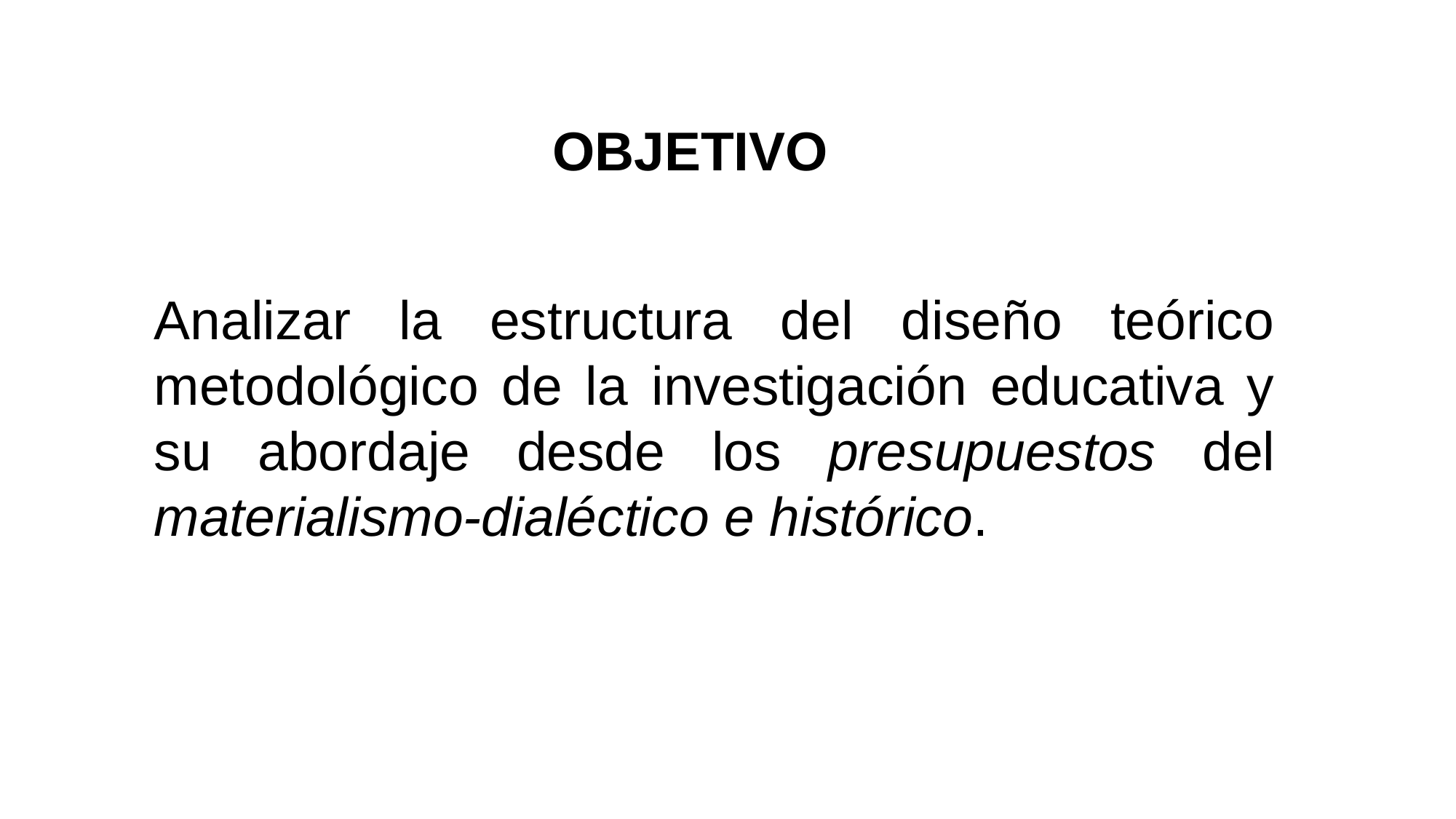

OBJETIVO
Analizar la estructura del diseño teórico metodológico de la investigación educativa y su abordaje desde los presupuestos del materialismo-dialéctico e histórico.